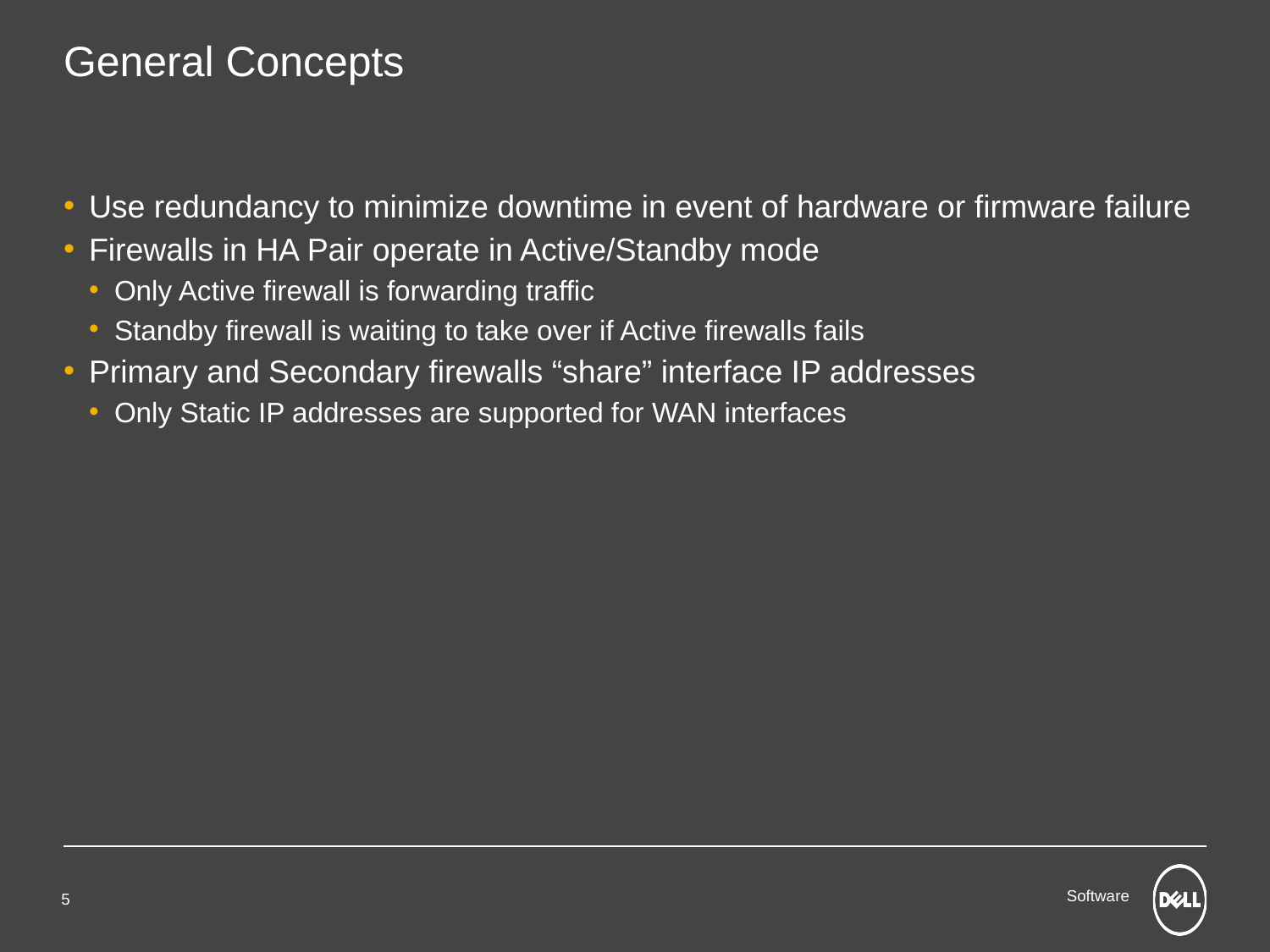

# General Concepts
Use redundancy to minimize downtime in event of hardware or firmware failure
Firewalls in HA Pair operate in Active/Standby mode
Only Active firewall is forwarding traffic
Standby firewall is waiting to take over if Active firewalls fails
Primary and Secondary firewalls “share” interface IP addresses
Only Static IP addresses are supported for WAN interfaces